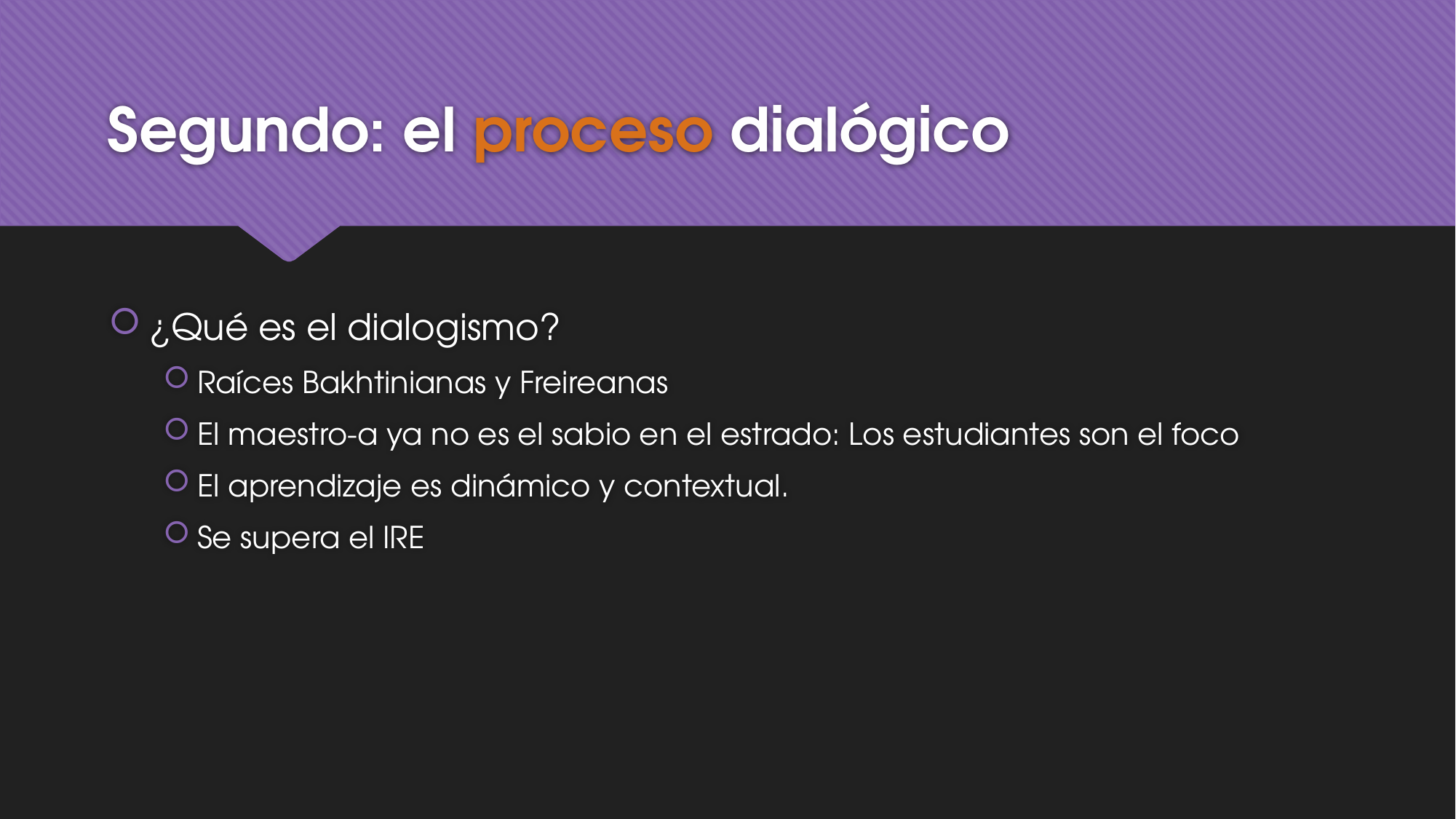

# Segundo: el proceso dialógico
¿Qué es el dialogismo?
Raíces Bakhtinianas y Freireanas
El maestro-a ya no es el sabio en el estrado: Los estudiantes son el foco
El aprendizaje es dinámico y contextual.
Se supera el IRE